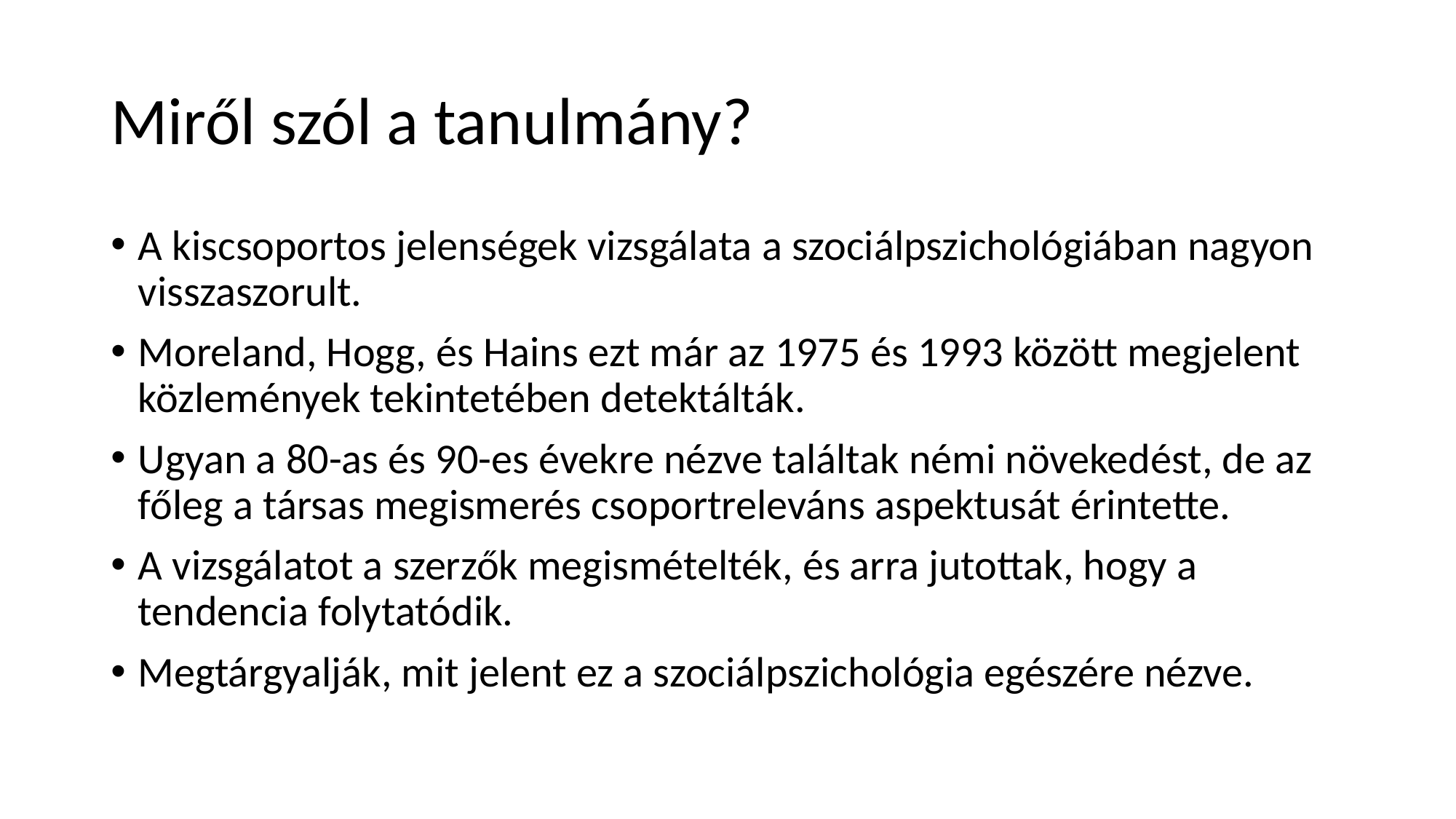

# Miről szól a tanulmány?
A kiscsoportos jelenségek vizsgálata a szociálpszichológiában nagyon visszaszorult.
Moreland, Hogg, és Hains ezt már az 1975 és 1993 között megjelent közlemények tekintetében detektálták.
Ugyan a 80-as és 90-es évekre nézve találtak némi növekedést, de az főleg a társas megismerés csoportreleváns aspektusát érintette.
A vizsgálatot a szerzők megismételték, és arra jutottak, hogy a tendencia folytatódik.
Megtárgyalják, mit jelent ez a szociálpszichológia egészére nézve.